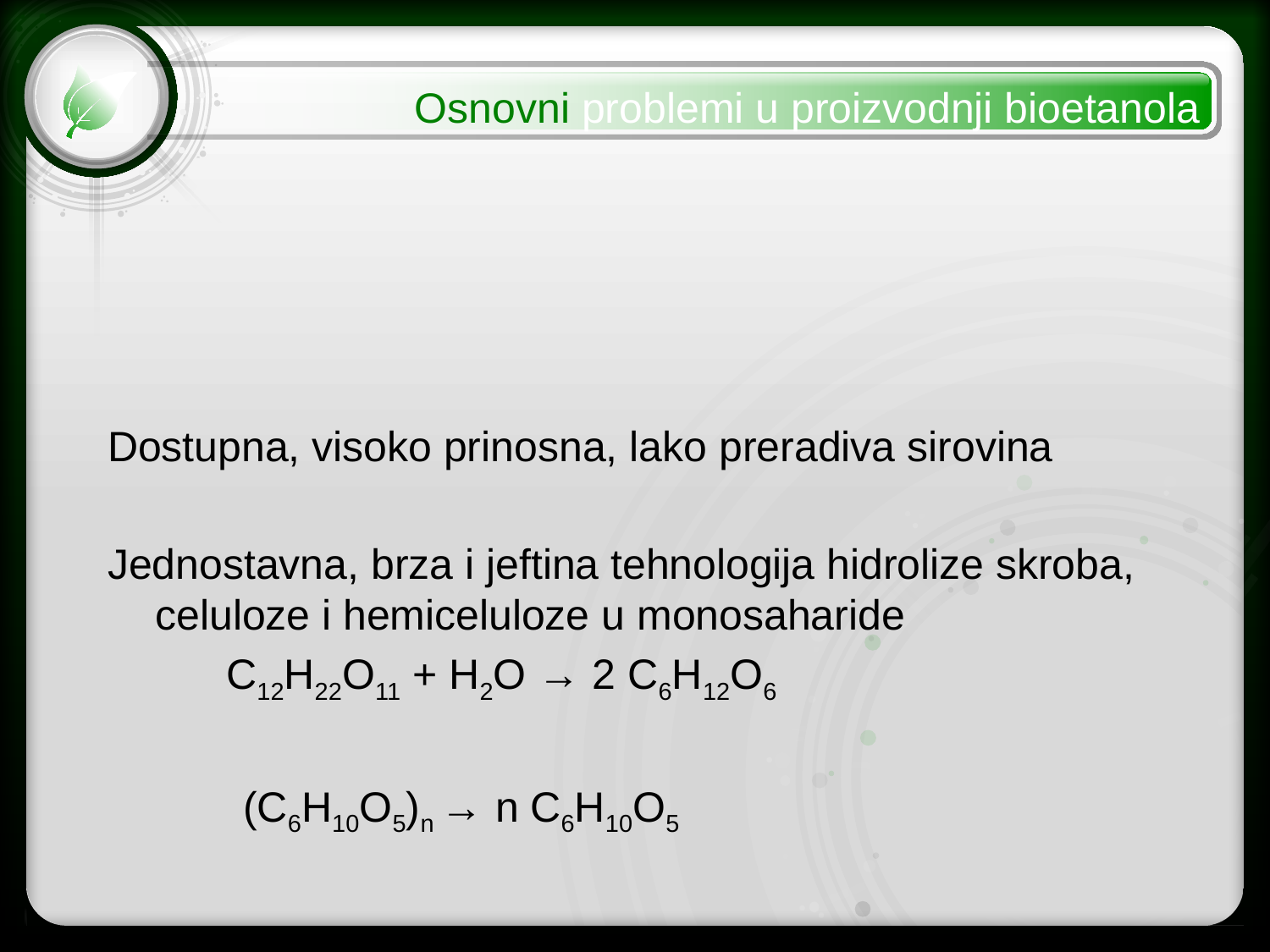

Osnovni problemi u proizvodnji bioetanola
Dostupna, visoko prinosna, lako preradiva sirovina

Jednostavna, brza i jeftina tehnologija hidrolize skroba, celuloze i hemiceluloze u monosaharide
          C12H22O11 + H2O → 2 C6H12O6

                    (C6H10O5)n → n C6H10O5